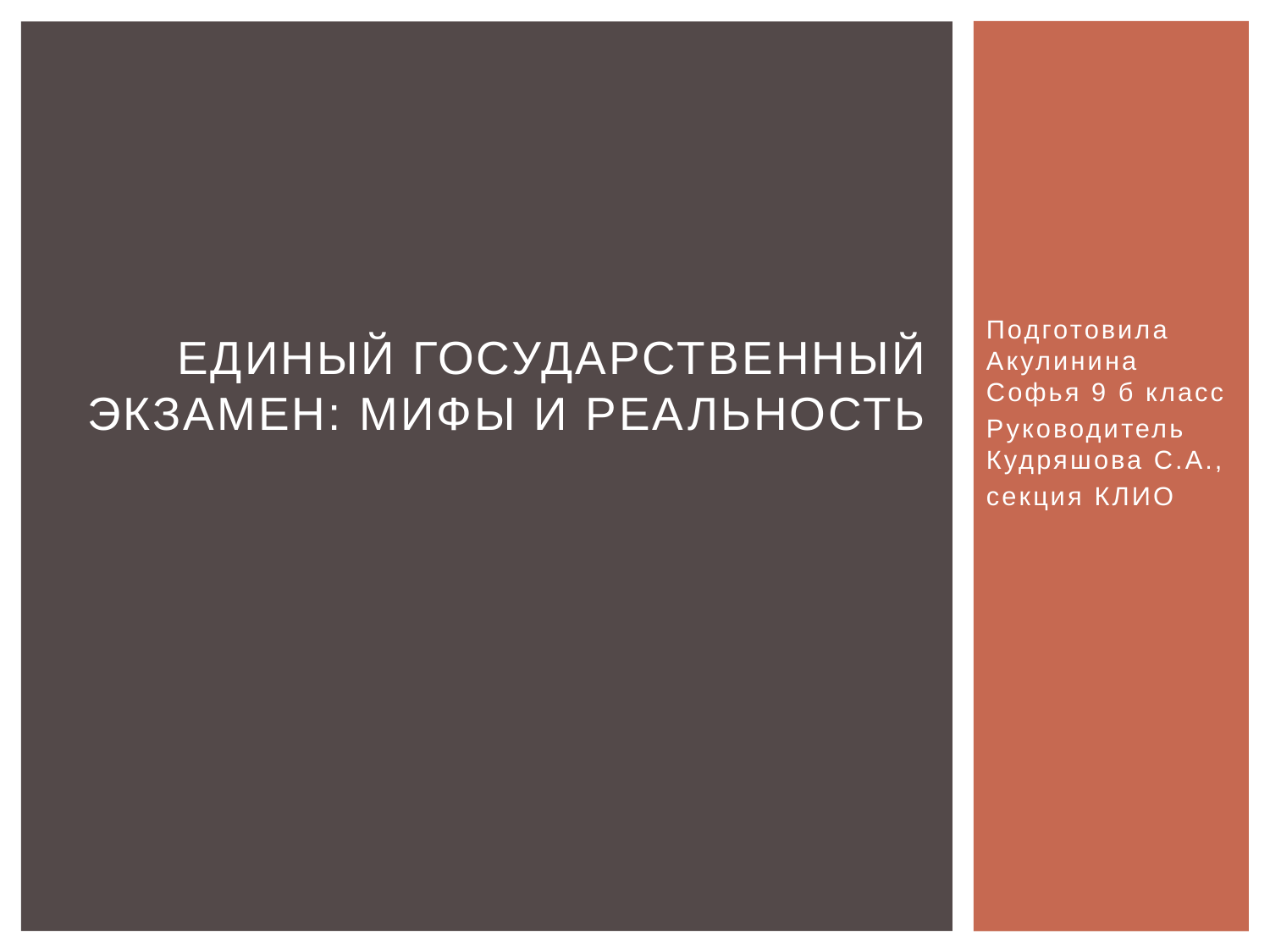

# Единый государственный экзамен: мифы и реальность
Подготовила Акулинина Софья 9 б класс
Руководитель Кудряшова С.А.,
секция КЛИО